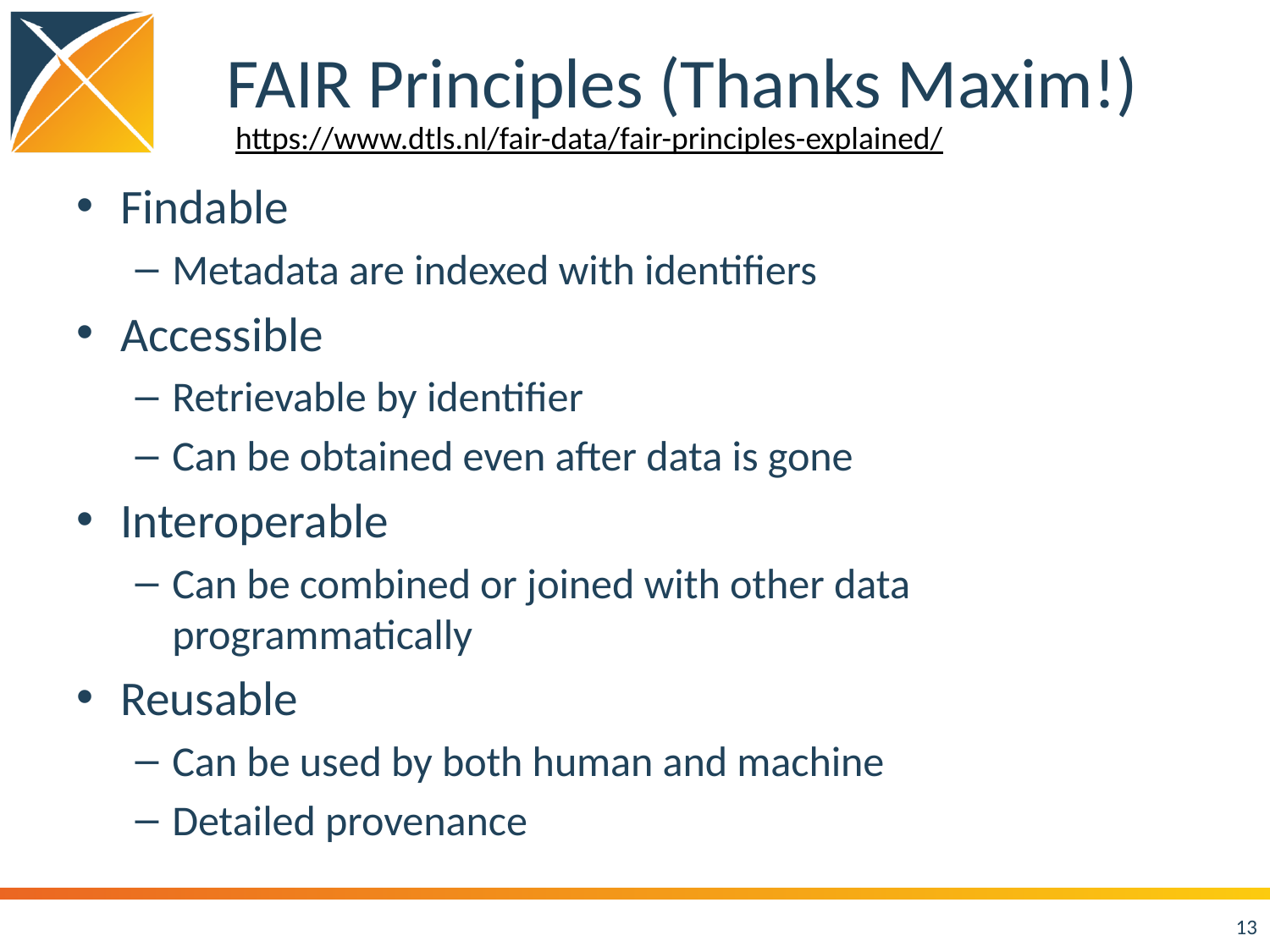

# FAIR Principles (Thanks Maxim!)
https://www.dtls.nl/fair-data/fair-principles-explained/
Findable
Metadata are indexed with identifiers
Accessible
Retrievable by identifier
Can be obtained even after data is gone
Interoperable
Can be combined or joined with other data programmatically
Reusable
Can be used by both human and machine
Detailed provenance

13